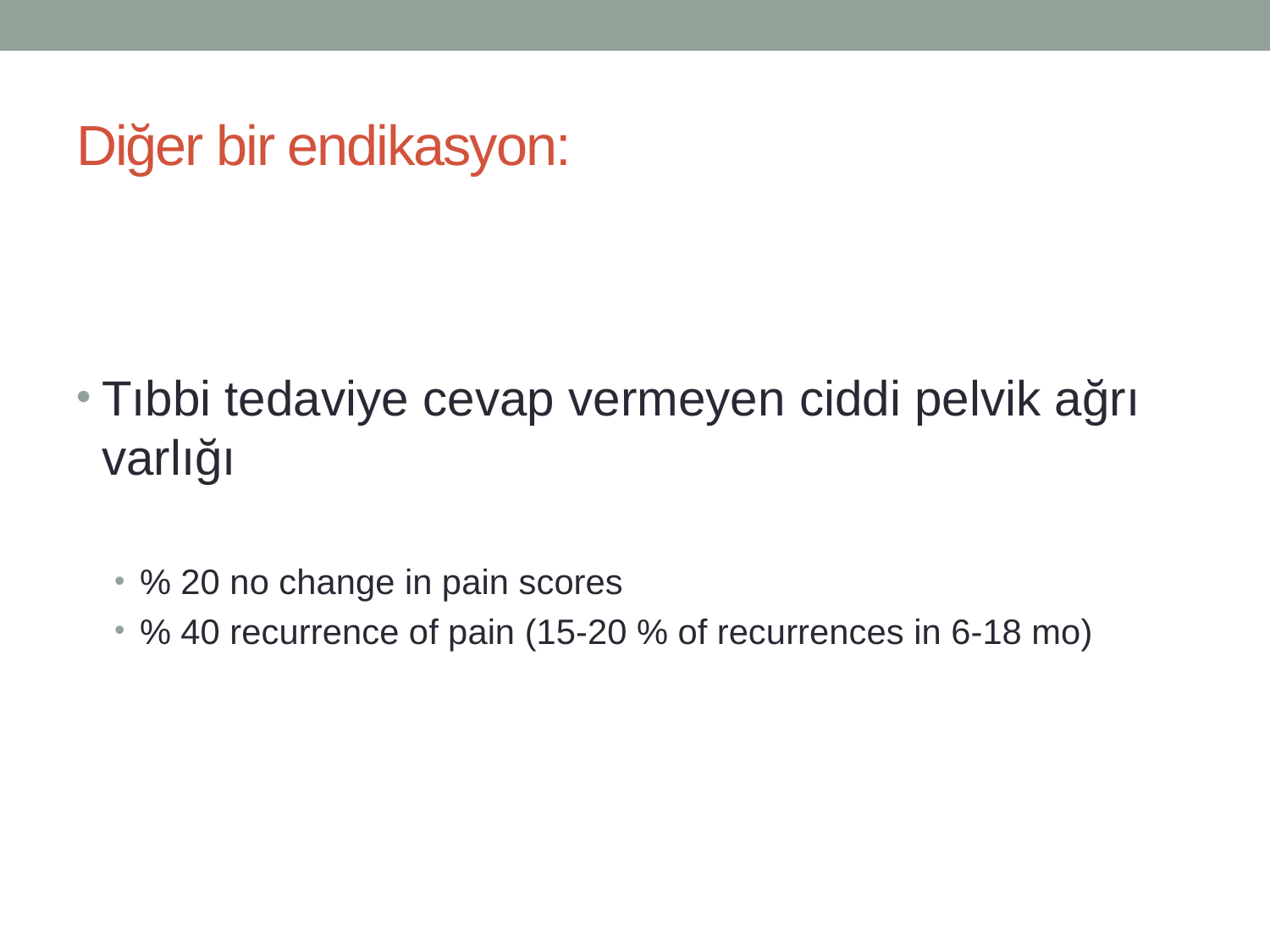

# Diğer bir endikasyon:

Tıbbi tedaviye cevap vermeyen ciddi pelvik ağrı varlığı

% 20 no change in pain scores
% 40 recurrence of pain (15-20 % of recurrences in 6-18 mo)